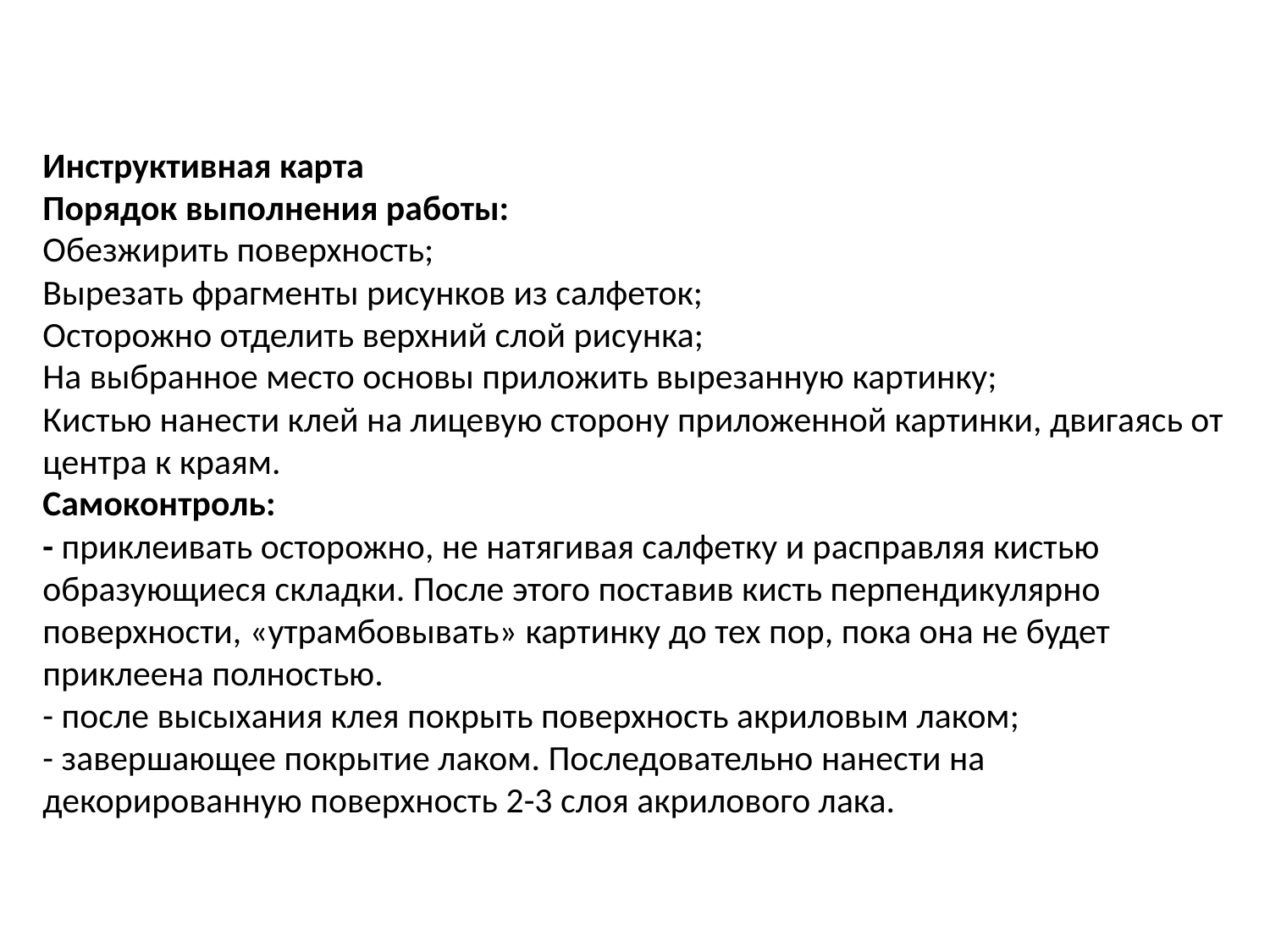

Инструктивная карта
Порядок выполнения работы:
Обезжирить поверхность;
Вырезать фрагменты рисунков из салфеток;
Осторожно отделить верхний слой рисунка;
На выбранное место основы приложить вырезанную картинку;
Кистью нанести клей на лицевую сторону приложенной картинки, двигаясь от центра к краям.
Самоконтроль:
- приклеивать осторожно, не натягивая салфетку и расправляя кистью образующиеся складки. После этого поставив кисть перпендикулярно поверхности, «утрамбовывать» картинку до тех пор, пока она не будет приклеена полностью.
- после высыхания клея покрыть поверхность акриловым лаком;
- завершающее покрытие лаком. Последовательно нанести на декорированную поверхность 2-3 слоя акрилового лака.